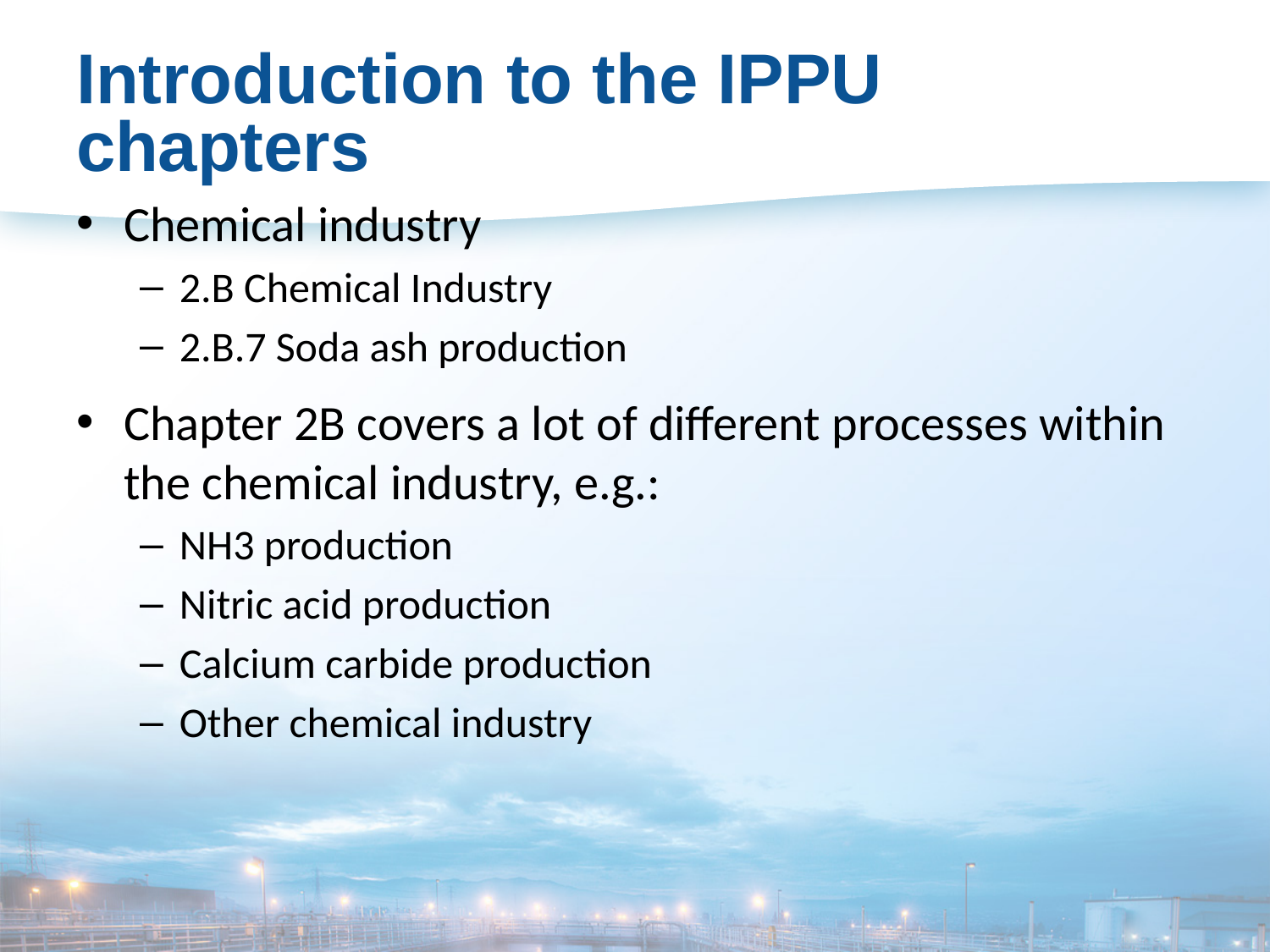

# Introduction to the IPPU chapters
Chemical industry
2.B Chemical Industry
2.B.7 Soda ash production
Chapter 2B covers a lot of different processes within the chemical industry, e.g.:
NH3 production
Nitric acid production
Calcium carbide production
Other chemical industry